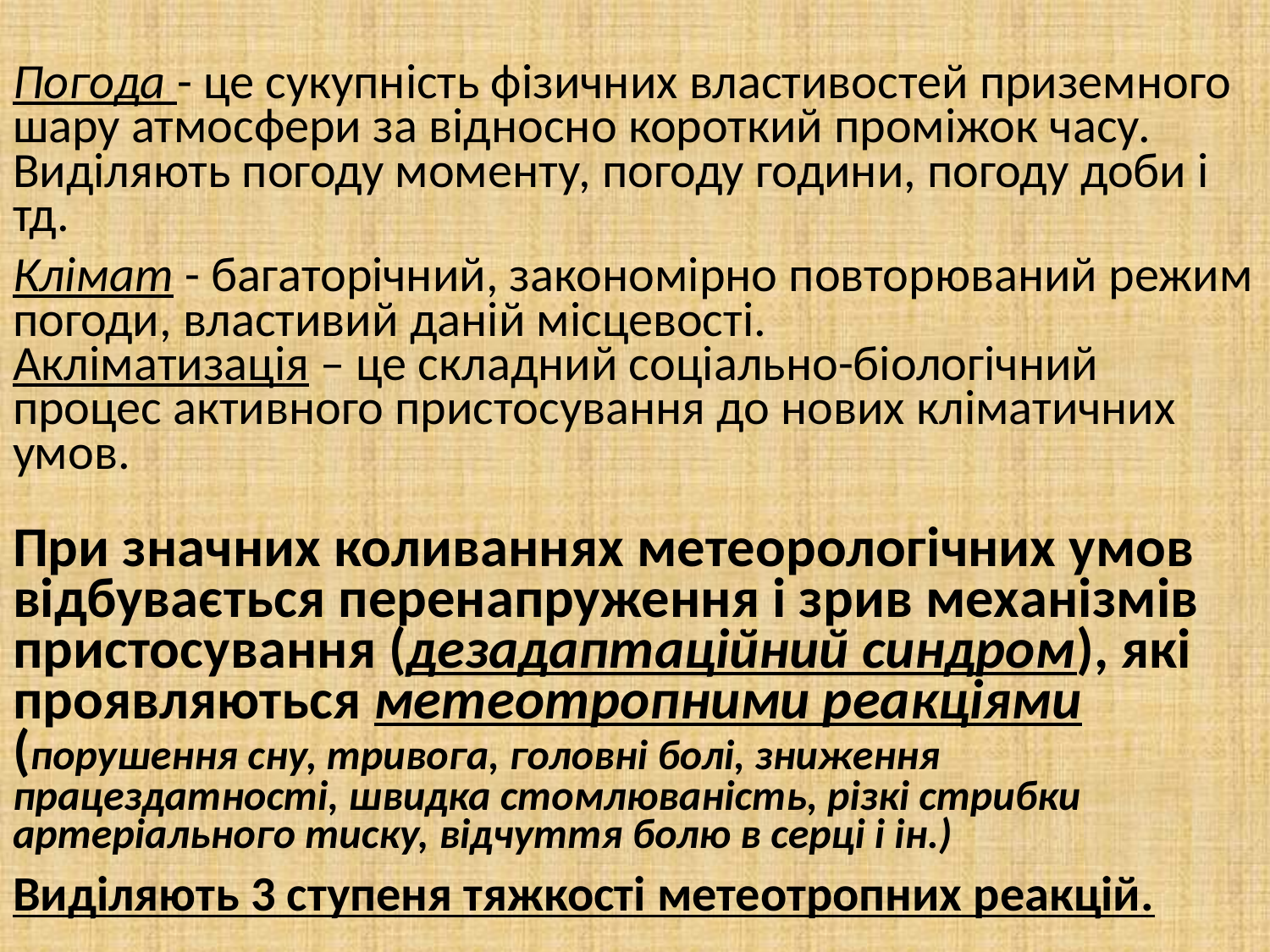

# Погода - це сукупність фізичних властивостей приземного шару атмосфери за відносно короткий проміжок часу. Виділяють погоду моменту, погоду години, погоду доби і тд. Клімат - багаторічний, закономірно повторюваний режим погоди, властивий даній місцевості. Акліматизація – це складний соціально-біологічний процес активного пристосування до нових кліматичних умов.
При значних коливаннях метеорологічних умов відбувається перенапруження і зрив механізмів пристосування (дезадаптаційний синдром), які проявляються метеотропними реакціями (порушення сну, тривога, головні болі, зниження працездатності, швидка стомлюваність, різкі стрибки артеріального тиску, відчуття болю в серці і ін.)
Виділяють 3 ступеня тяжкості метеотропних реакцій.